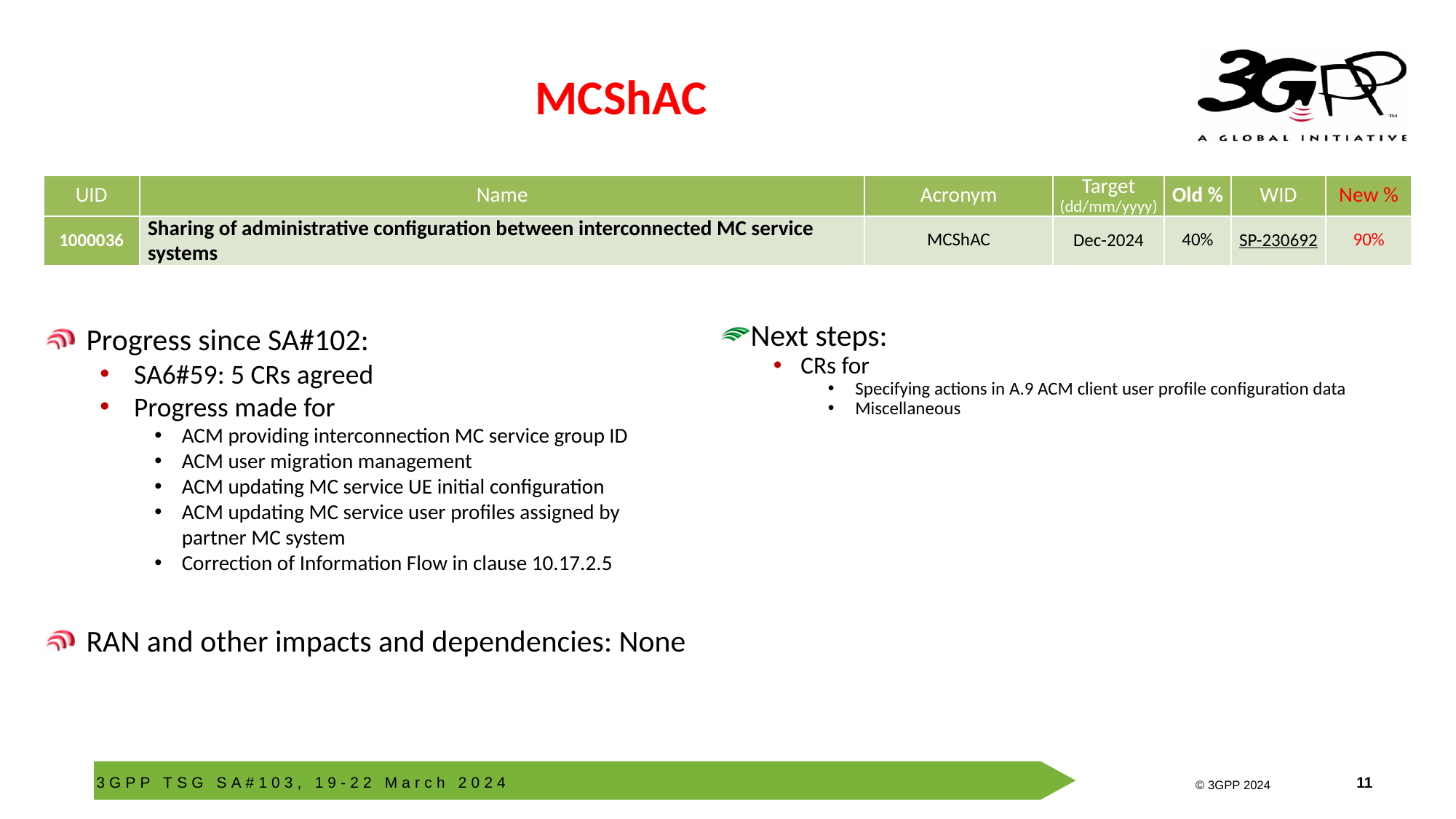

# MCShAC
| UID | Name | Acronym | Target (dd/mm/yyyy) | Old % | WID | New % |
| --- | --- | --- | --- | --- | --- | --- |
| 1000036 | Sharing of administrative configuration between interconnected MC service systems | MCShAC | Dec-2024 | 40% | SP-230692 | 90% |
Progress since SA#102:
SA6#59: 5 CRs agreed
Progress made for
ACM providing interconnection MC service group ID
ACM user migration management
ACM updating MC service UE initial configuration
ACM updating MC service user profiles assigned by partner MC system
Correction of Information Flow in clause 10.17.2.5

RAN and other impacts and dependencies: None

Next steps:
CRs for
Specifying actions in A.9 ACM client user profile configuration data
Miscellaneous